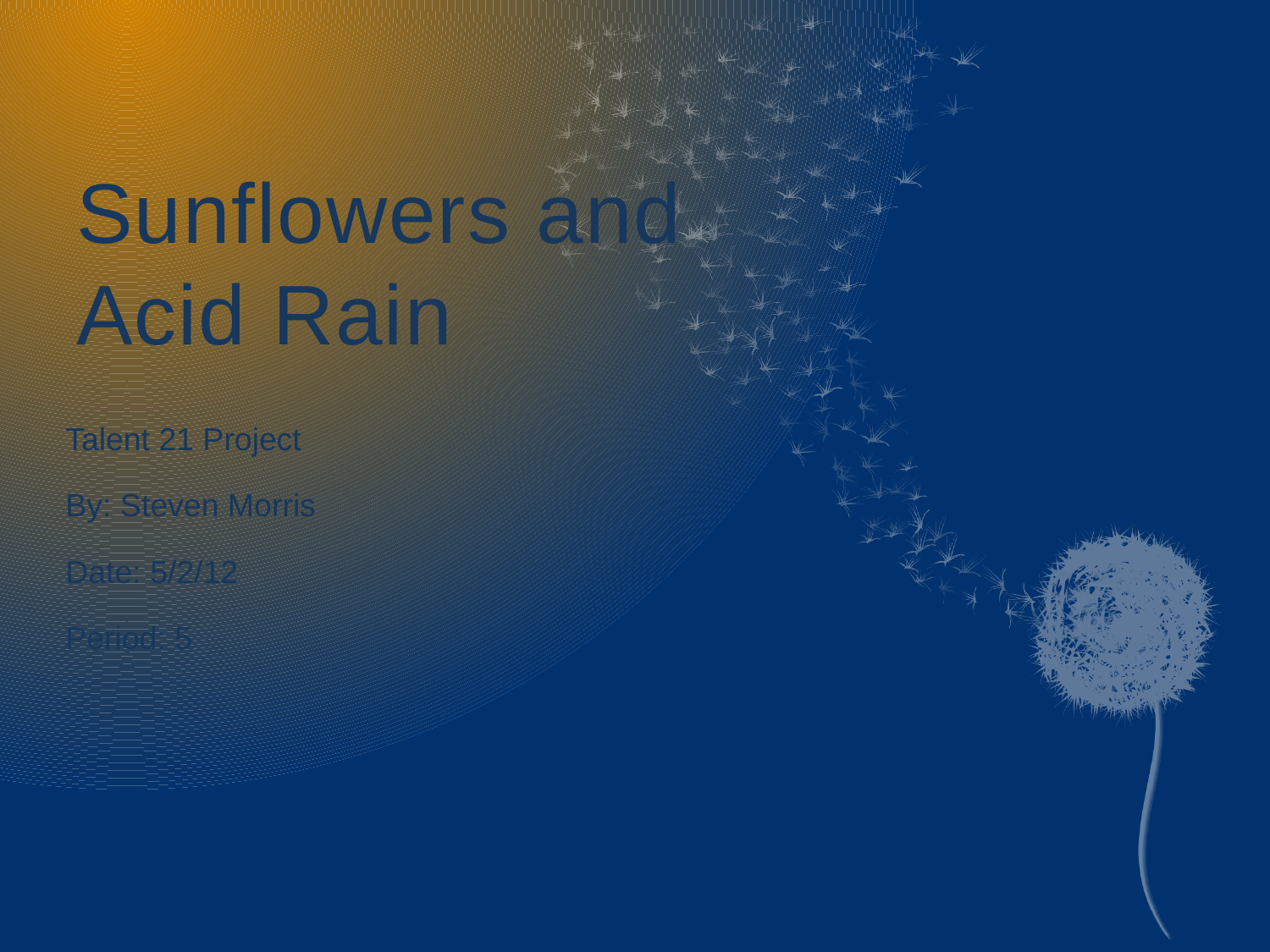

# Sunflowers and Acid Rain
Talent 21 Project
By: Steven Morris
Date: 5/2/12
Period: 5